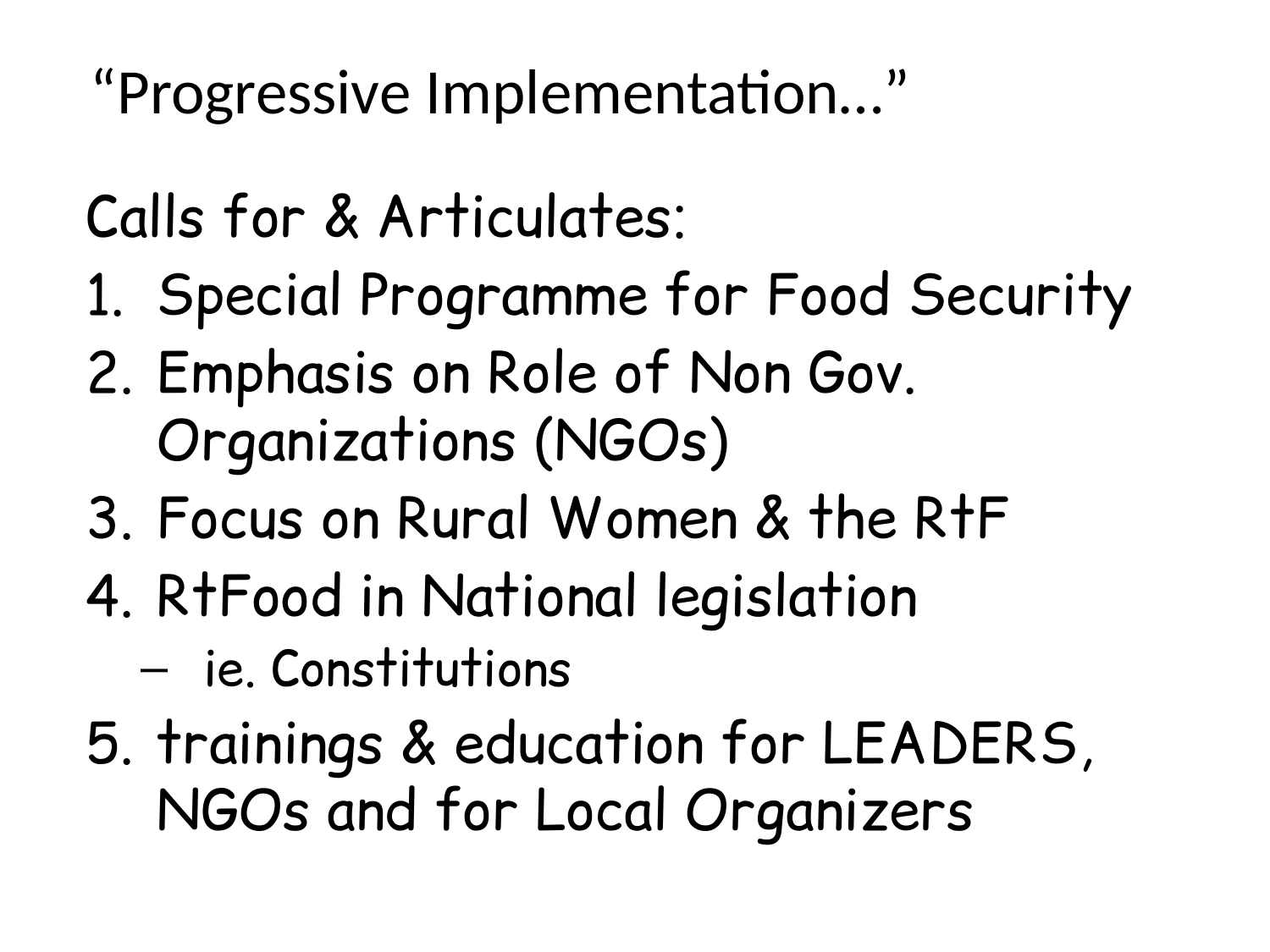

# “Progressive Implementation…”
Calls for & Articulates:
Special Programme for Food Security
Emphasis on Role of Non Gov. Organizations (NGOs)
Focus on Rural Women & the RtF
RtFood in National legislation
	ie. Constitutions
trainings & education for LEADERS, NGOs and for Local Organizers